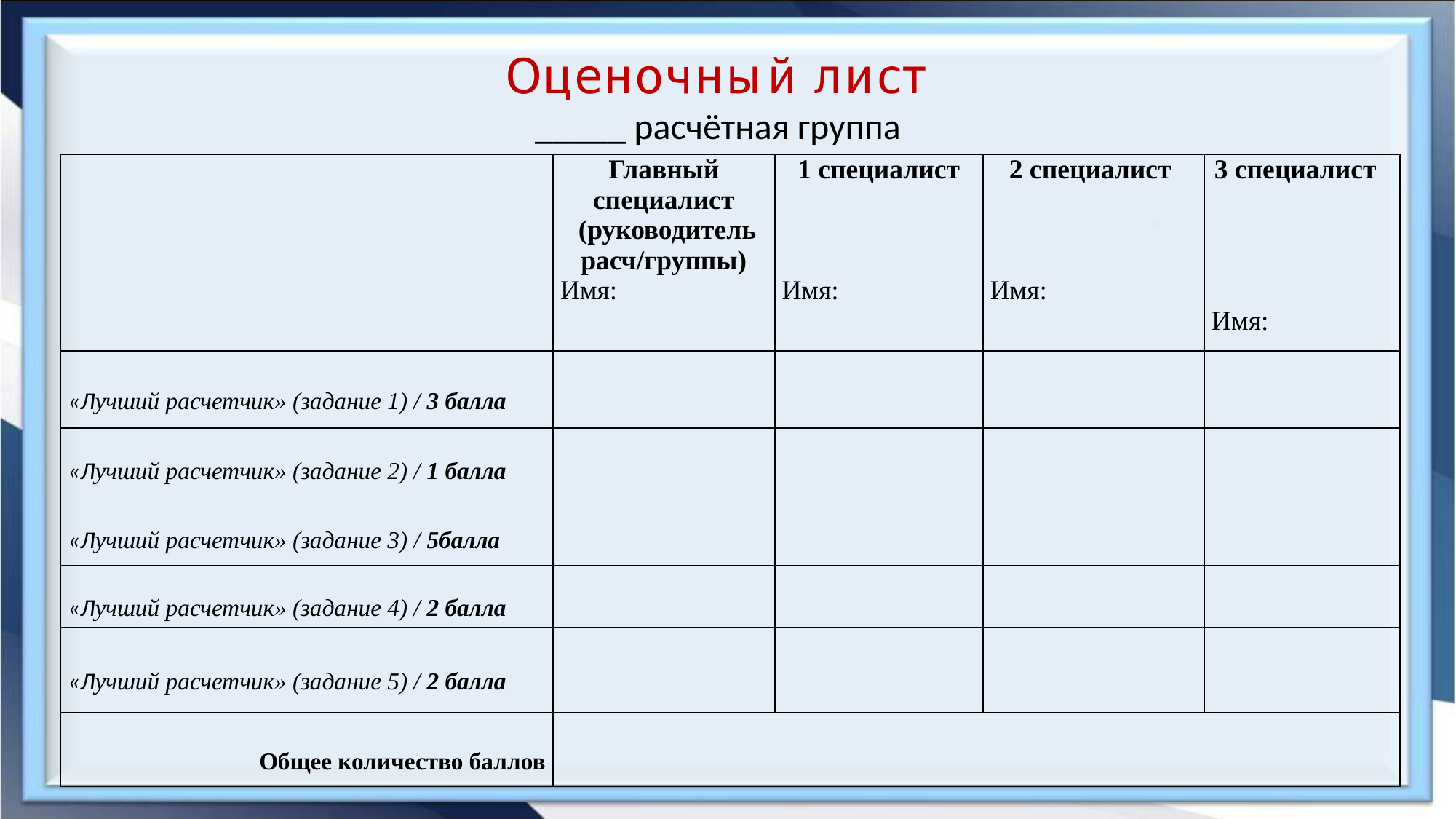

Оценочный лист
_____ расчётная группа
|  | Главный специалист (руководитель расч/группы) Имя: | 1 специалист Имя: | 2 специалист Имя: | 3 специалист Имя: |
| --- | --- | --- | --- | --- |
| «Лучший расчетчик» (задание 1) / 3 балла |  |  |  |  |
| «Лучший расчетчик» (задание 2) / 1 балла |  |  |  |  |
| «Лучший расчетчик» (задание 3) / 5балла |  |  |  |  |
| «Лучший расчетчик» (задание 4) / 2 балла |  |  |  |  |
| «Лучший расчетчик» (задание 5) / 2 балла |  |  |  |  |
| Общее количество баллов |  |  |  |  |